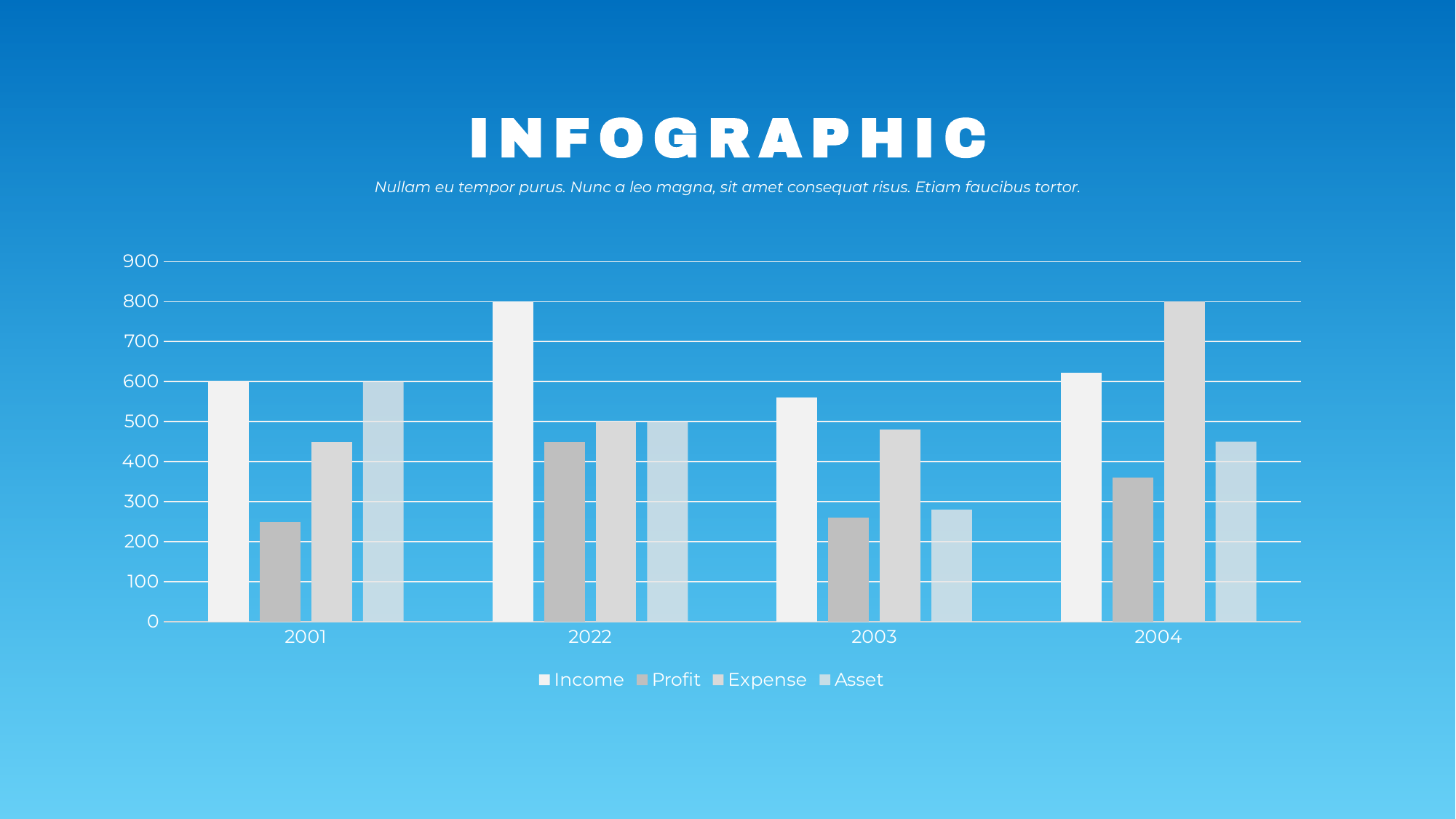

INFOGRAPHIC
Nullam eu tempor purus. Nunc a leo magna, sit amet consequat risus. Etiam faucibus tortor.

### Chart

| Category | Income | Profit | Expense | Asset |
|---|---|---|---|---|
| 2001 | 600.0 | 250.0 | 450.0 | 600.0 |
| 2022 | 800.0 | 450.0 | 500.0 | 500.0 |
| 2003 | 560.0 | 260.0 | 480.0 | 280.0 |
| 2004 | 623.0 | 360.0 | 800.0 | 450.0 |